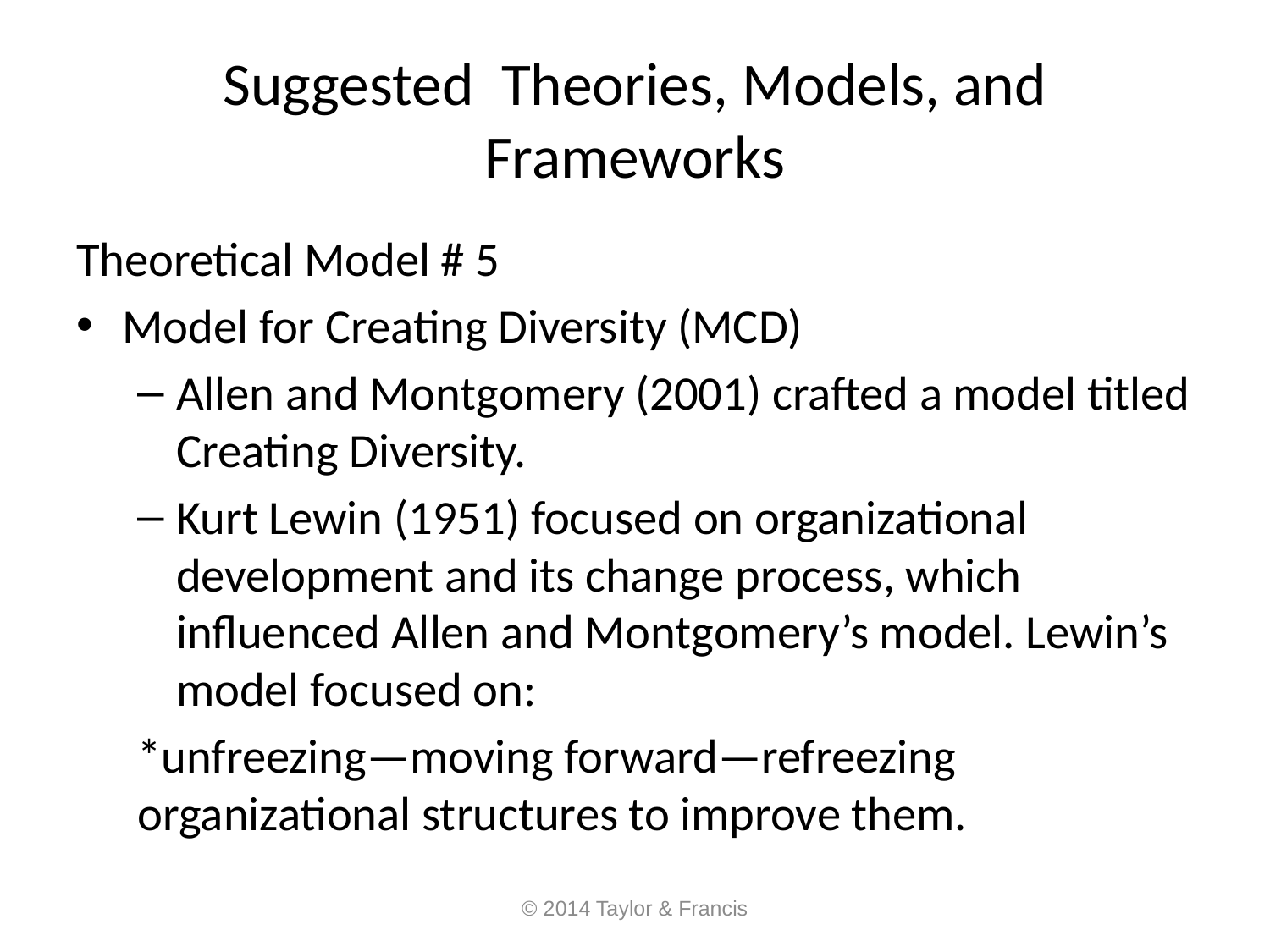

# Suggested  Theories, Models, and Frameworks
Theoretical Model # 5
Model for Creating Diversity (MCD)
Allen and Montgomery (2001) crafted a model titled Creating Diversity.
Kurt Lewin (1951) focused on organizational development and its change process, which influenced Allen and Montgomery’s model. Lewin’s model focused on:
*unfreezing—moving forward—refreezing organizational structures to improve them.
© 2014 Taylor & Francis